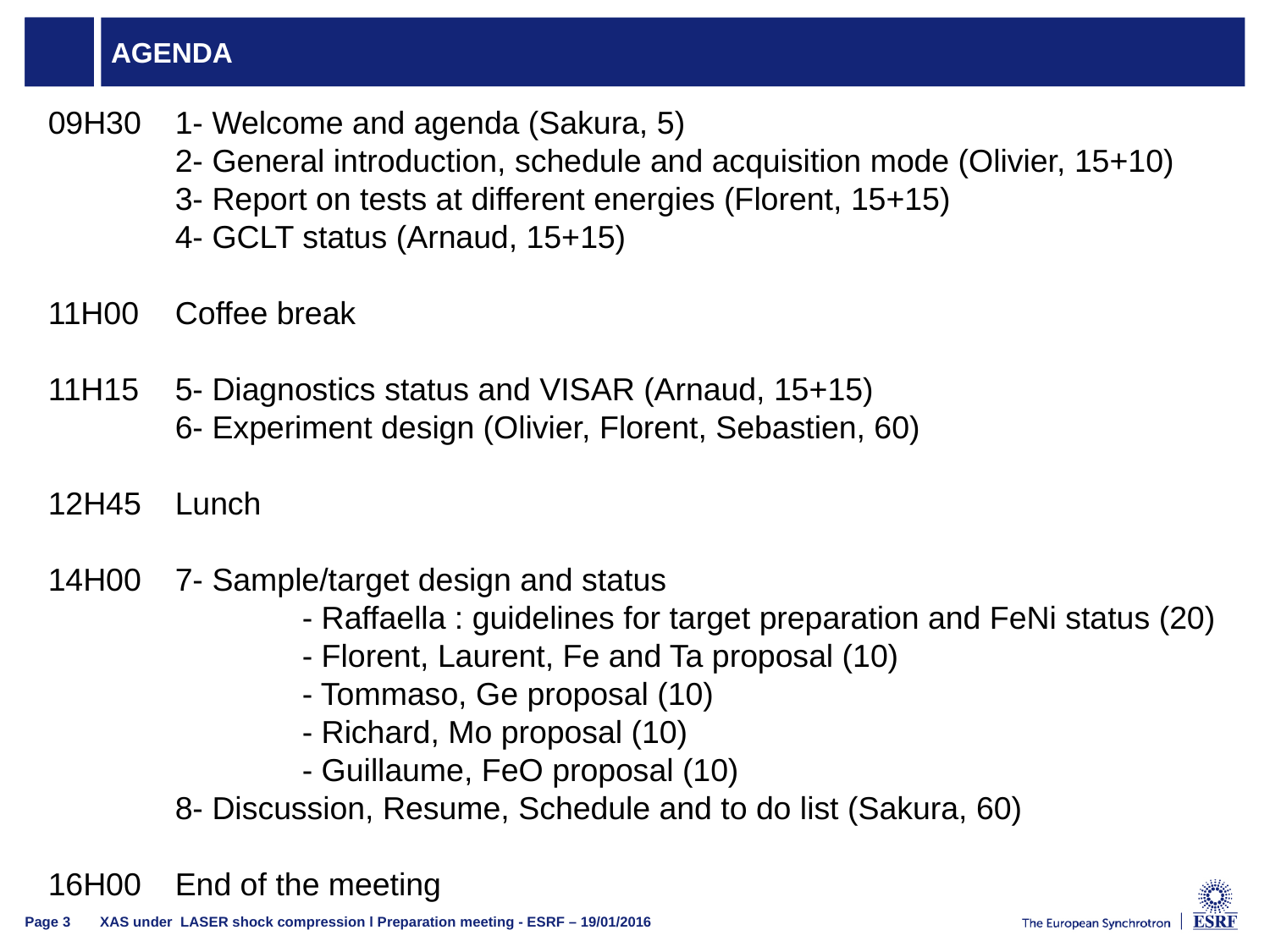

# Agenda
09H30	1- Welcome and agenda (Sakura, 5)
	2- General introduction, schedule and acquisition mode (Olivier, 15+10)
	3- Report on tests at different energies (Florent, 15+15)
	4- GCLT status (Arnaud, 15+15)

11H00	Coffee break

11H15	5- Diagnostics status and VISAR (Arnaud, 15+15)
	6- Experiment design (Olivier, Florent, Sebastien, 60)

12H45	Lunch

14H00	7- Sample/target design and status
		- Raffaella : guidelines for target preparation and FeNi status (20)
		- Florent, Laurent, Fe and Ta proposal (10)
		- Tommaso, Ge proposal (10)
		- Richard, Mo proposal (10)
		- Guillaume, FeO proposal (10)
	8- Discussion, Resume, Schedule and to do list (Sakura, 60)

16H00	End of the meeting

XAS under  LASER shock compression l Preparation meeting - ESRF – 19/01/2016
Page 3